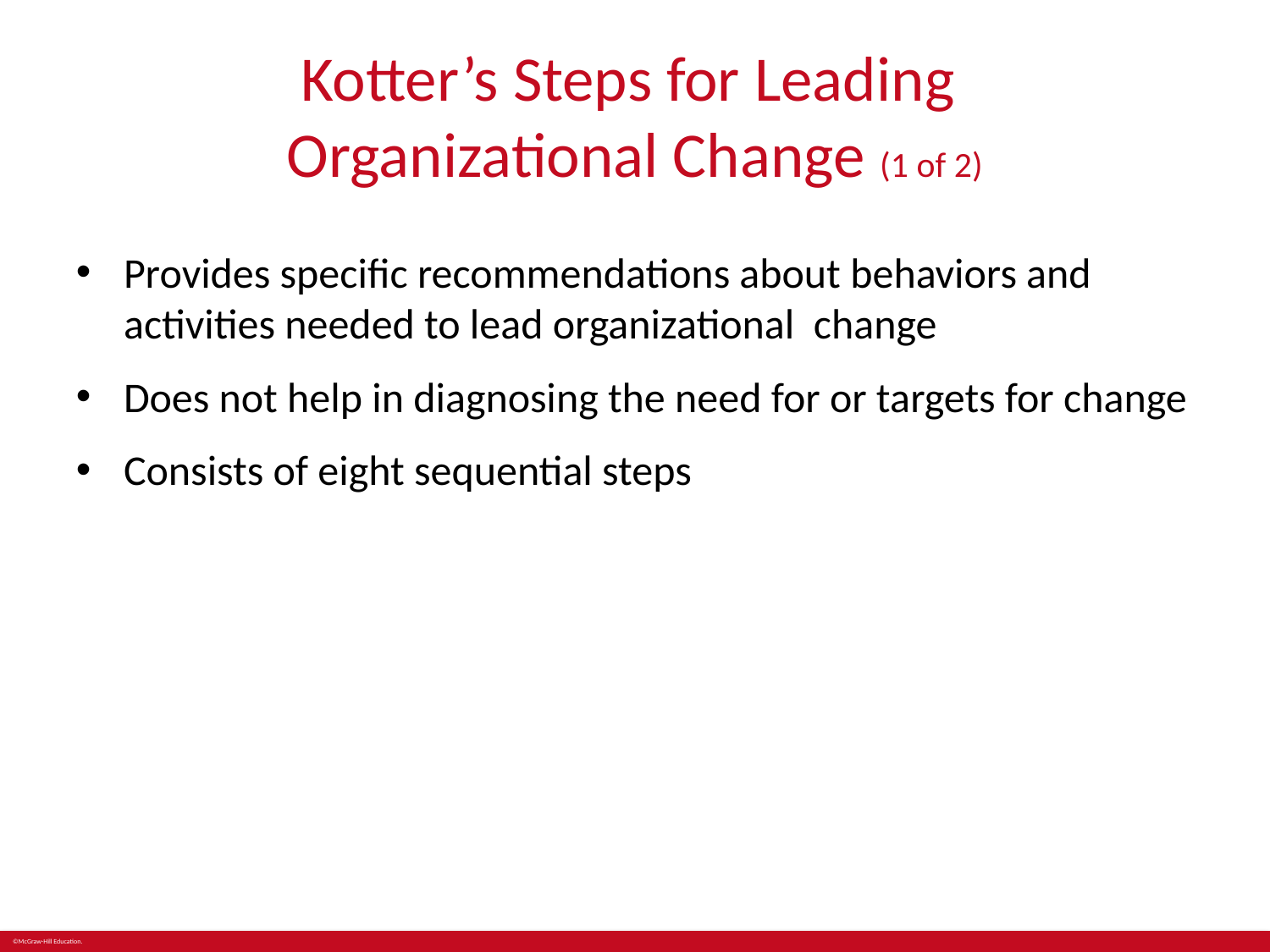

# Kotter’s Steps for Leading Organizational Change (1 of 2)
Provides specific recommendations about behaviors and activities needed to lead organizational  change
Does not help in diagnosing the need for or targets for change
Consists of eight sequential steps